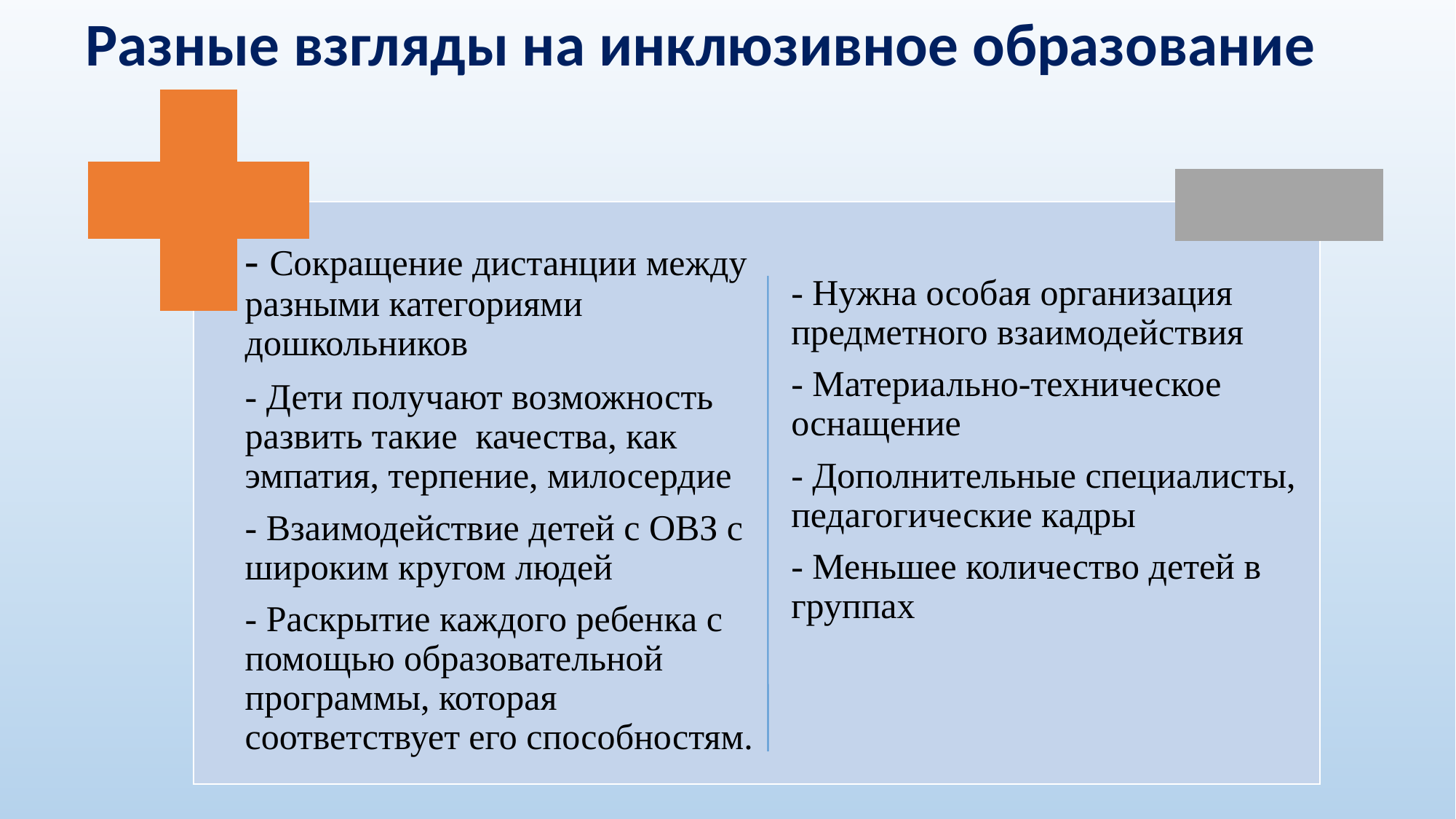

Разные взгляды на инклюзивное образование
- Сокращение дистанции между разными категориями дошкольников
- Дети получают возможность развить такие  качества, как эмпатия, терпение, милосердие
- Взаимодействие детей с ОВЗ с широким кругом людей
- Раскрытие каждого ребенка с помощью образовательной программы, которая соответствует его способностям.
- Нужна особая организация предметного взаимодействия
- Материально-техническое оснащение
- Дополнительные специалисты, педагогические кадры
- Меньшее количество детей в группах